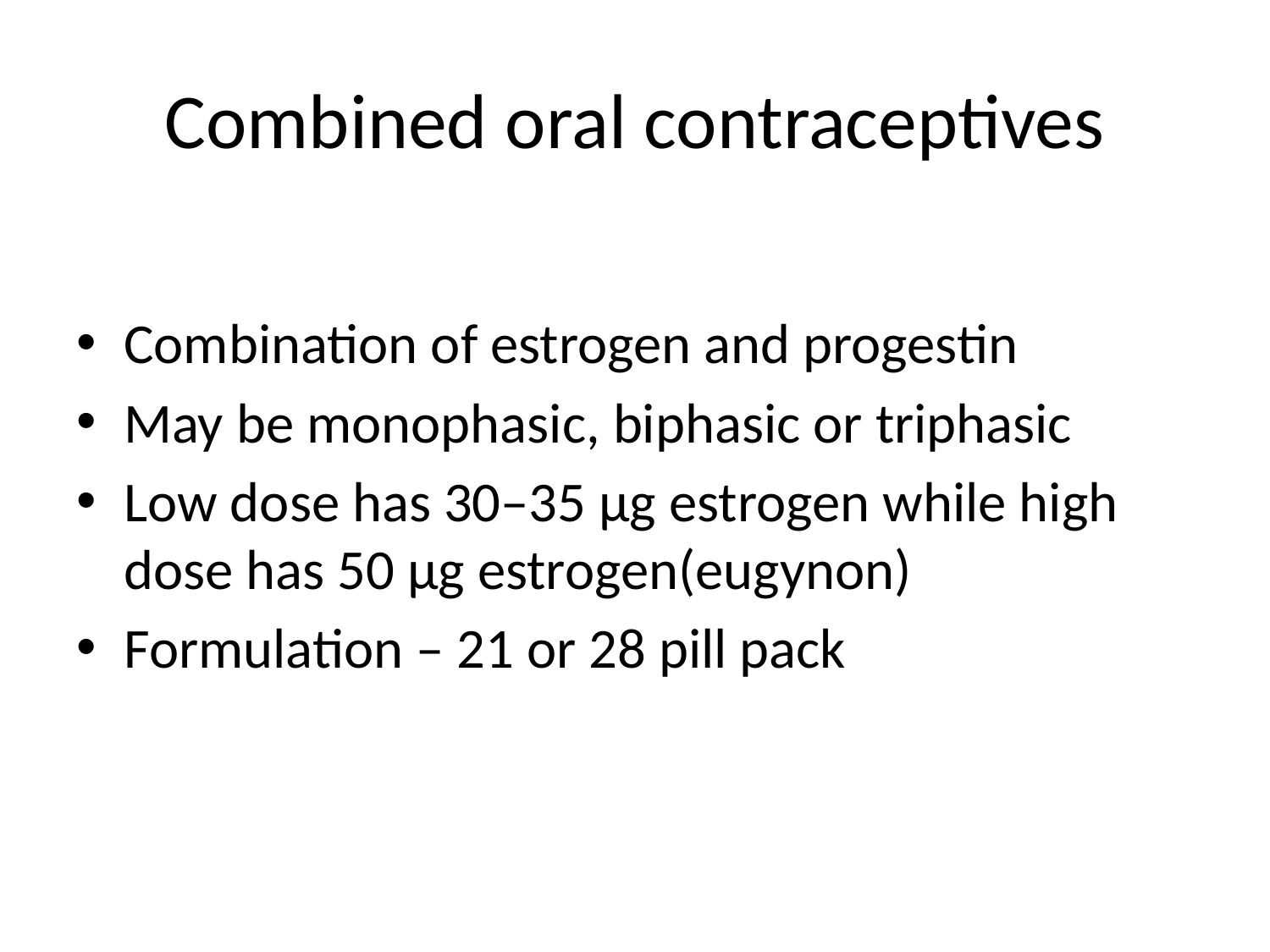

# Combined oral contraceptives

Combination of estrogen and progestin
May be monophasic, biphasic or triphasic
Low dose has 30–35 µg estrogen while high dose has 50 µg estrogen(eugynon)
Formulation – 21 or 28 pill pack